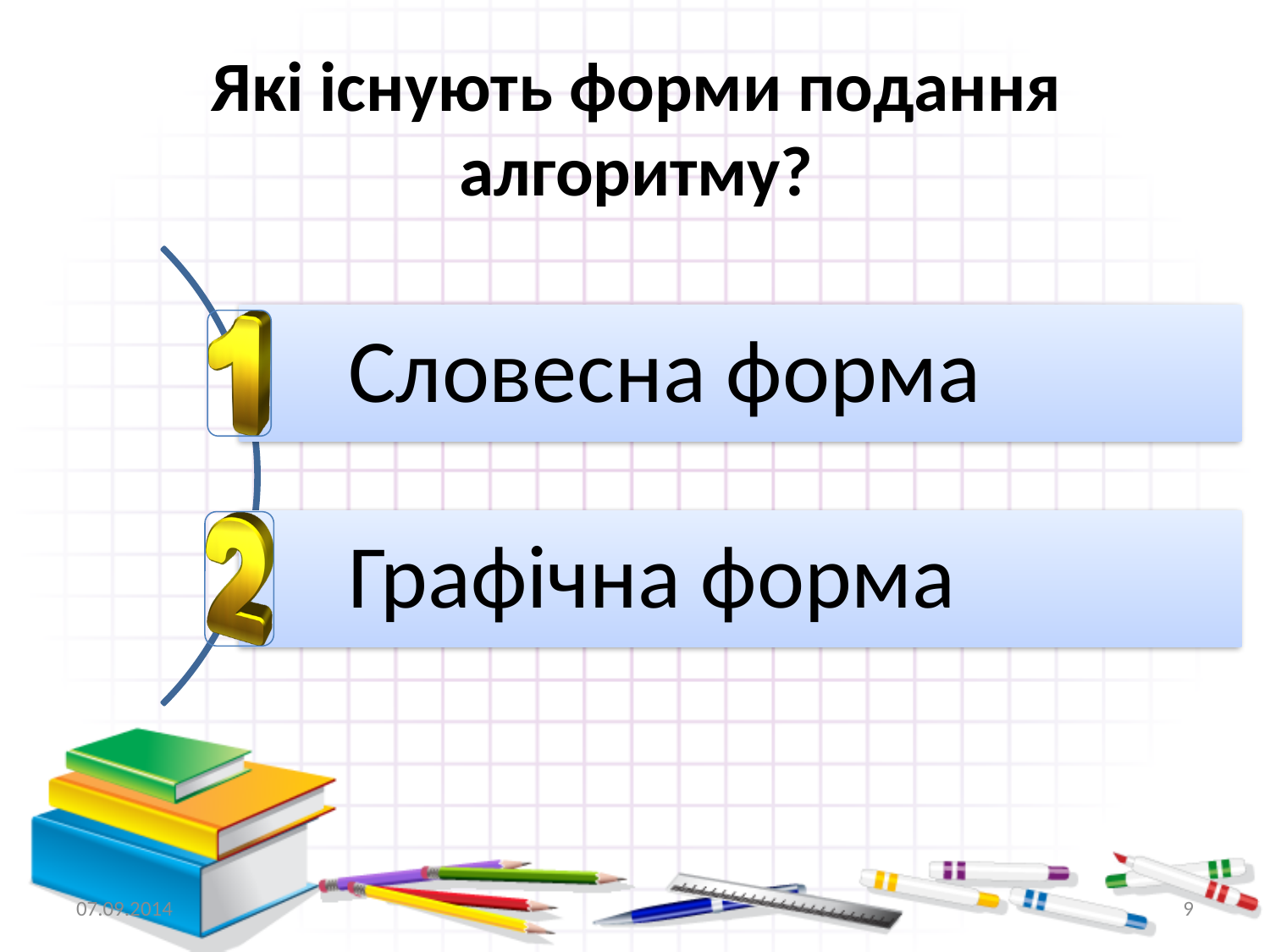

# Які існують форми подання алгоритму?
Словесна форма
Графічна форма
07.09.2014
9